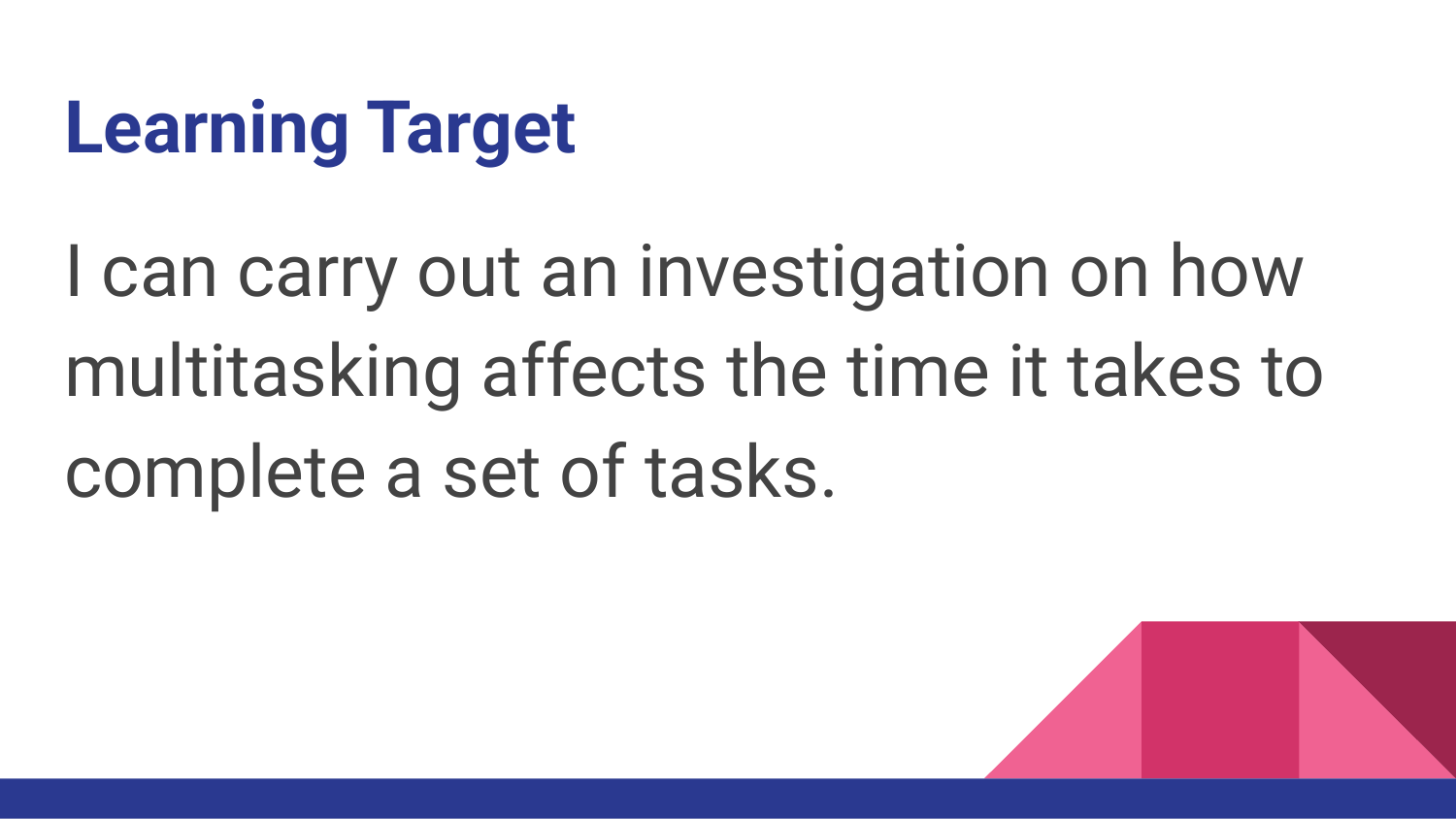

# Learning Target
I can carry out an investigation on how multitasking affects the time it takes to complete a set of tasks.